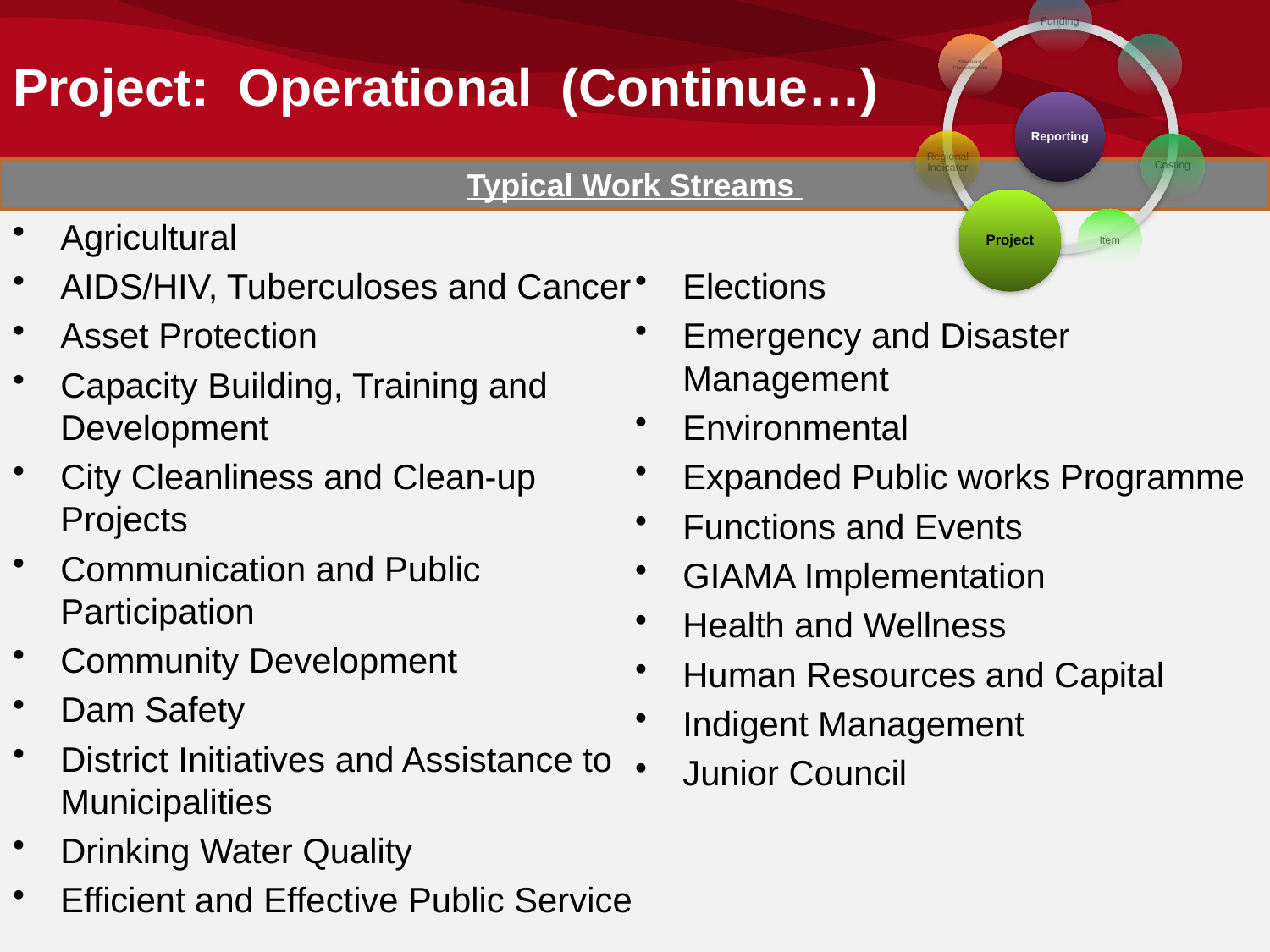

Reporting
Funding
Function
Costing
Item
Project
Regional Indicator
Standard Classification
# Project:  Operational  (Continue…)
Typical Work Streams
Agricultural
AIDS/HIV, Tuberculoses and Cancer
Asset Protection
Capacity Building, Training and Development
City Cleanliness and Clean-up Projects
Communication and Public Participation
Community Development
Dam Safety
District Initiatives and Assistance to Municipalities
Drinking Water Quality
Efficient and Effective Public Service

Elections
Emergency and Disaster Management
Environmental
Expanded Public works Programme
Functions and Events
GIAMA Implementation
Health and Wellness
Human Resources and Capital
Indigent Management
Junior Council

143